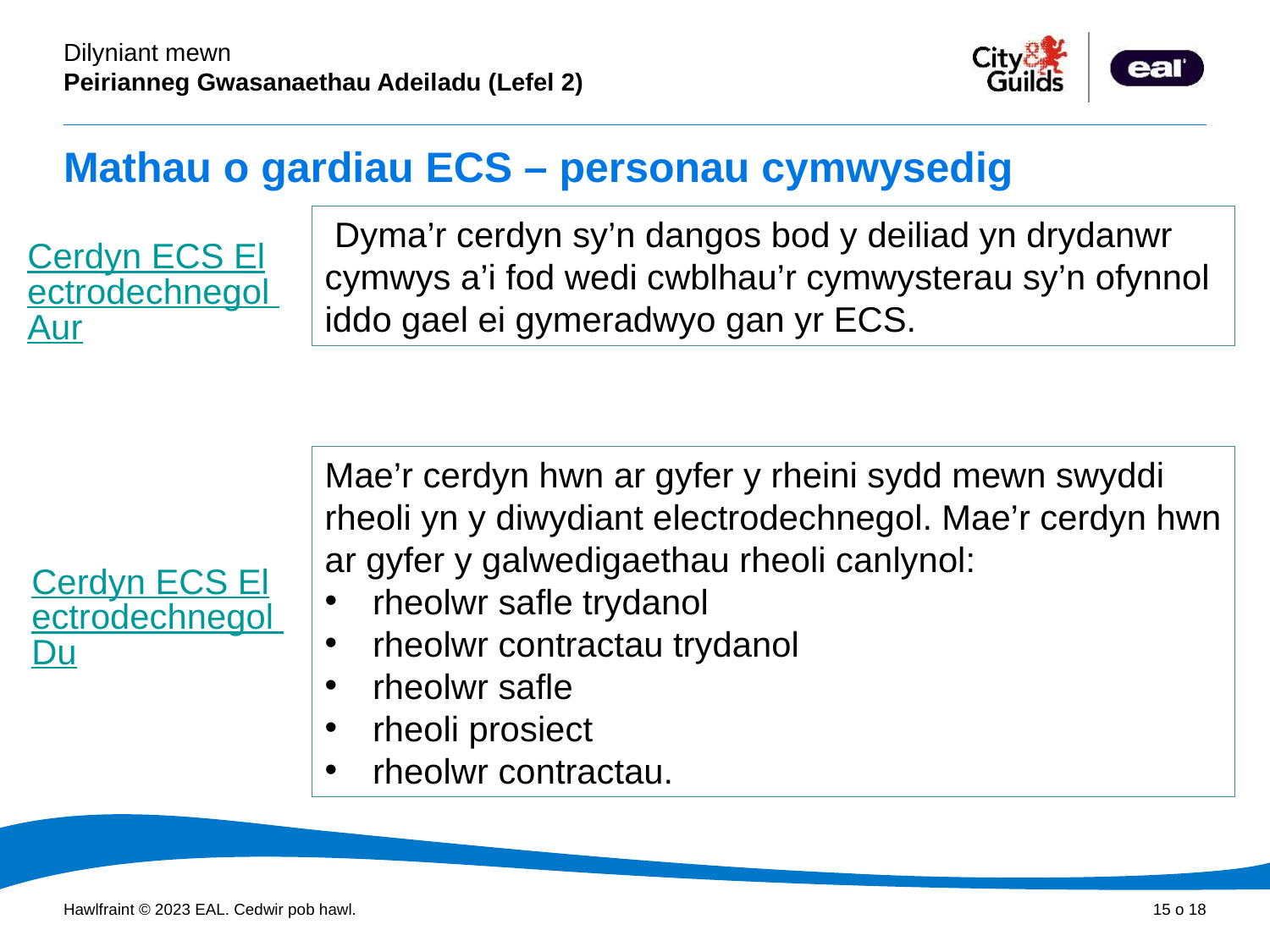

# Mathau o gardiau ECS – personau cymwysedig
 Dyma’r cerdyn sy’n dangos bod y deiliad yn drydanwr cymwys a’i fod wedi cwblhau’r cymwysterau sy’n ofynnol iddo gael ei gymeradwyo gan yr ECS.
Cerdyn ECS Electrodechnegol Aur
Mae’r cerdyn hwn ar gyfer y rheini sydd mewn swyddi rheoli yn y diwydiant electrodechnegol. Mae’r cerdyn hwn ar gyfer y galwedigaethau rheoli canlynol:
rheolwr safle trydanol
rheolwr contractau trydanol
rheolwr safle
rheoli prosiect
rheolwr contractau.
Cerdyn ECS Electrodechnegol Du